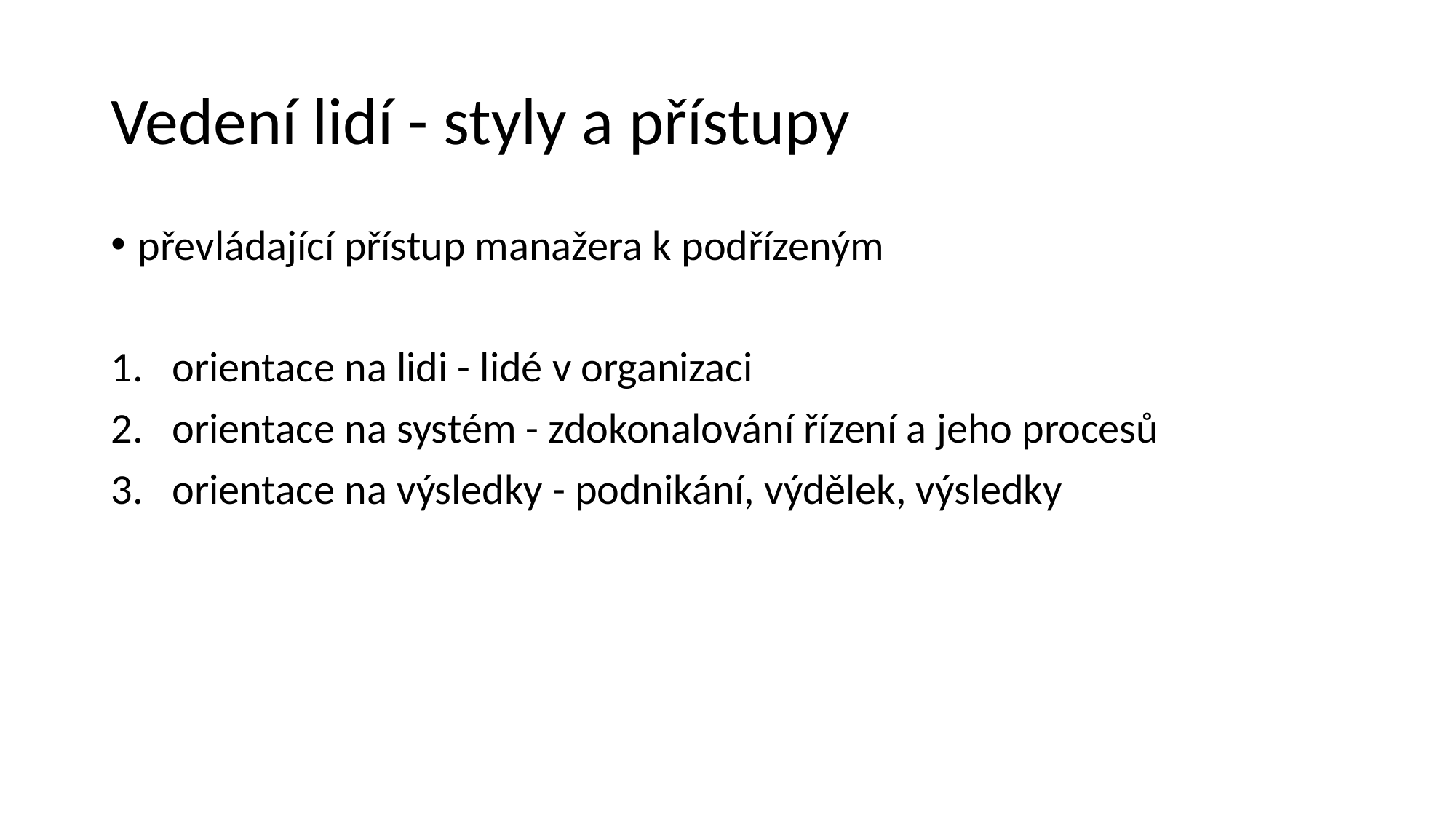

# Vedení lidí - styly a přístupy
převládající přístup manažera k podřízeným

orientace na lidi - lidé v organizaci
orientace na systém - zdokonalování řízení a jeho procesů
orientace na výsledky - podnikání, výdělek, výsledky